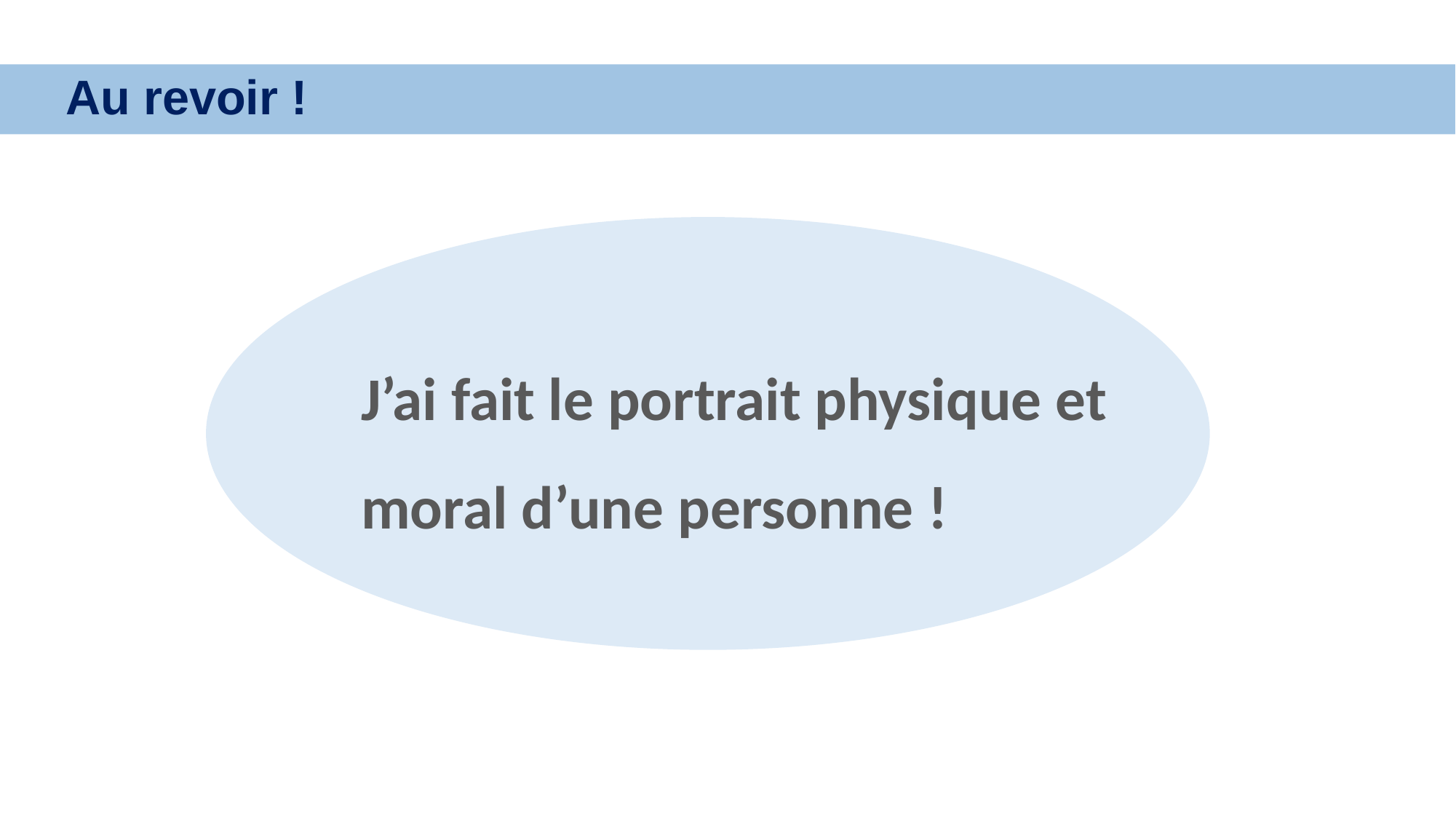

Au revoir !

J’ai fait le portrait physique et moral d’une personne !